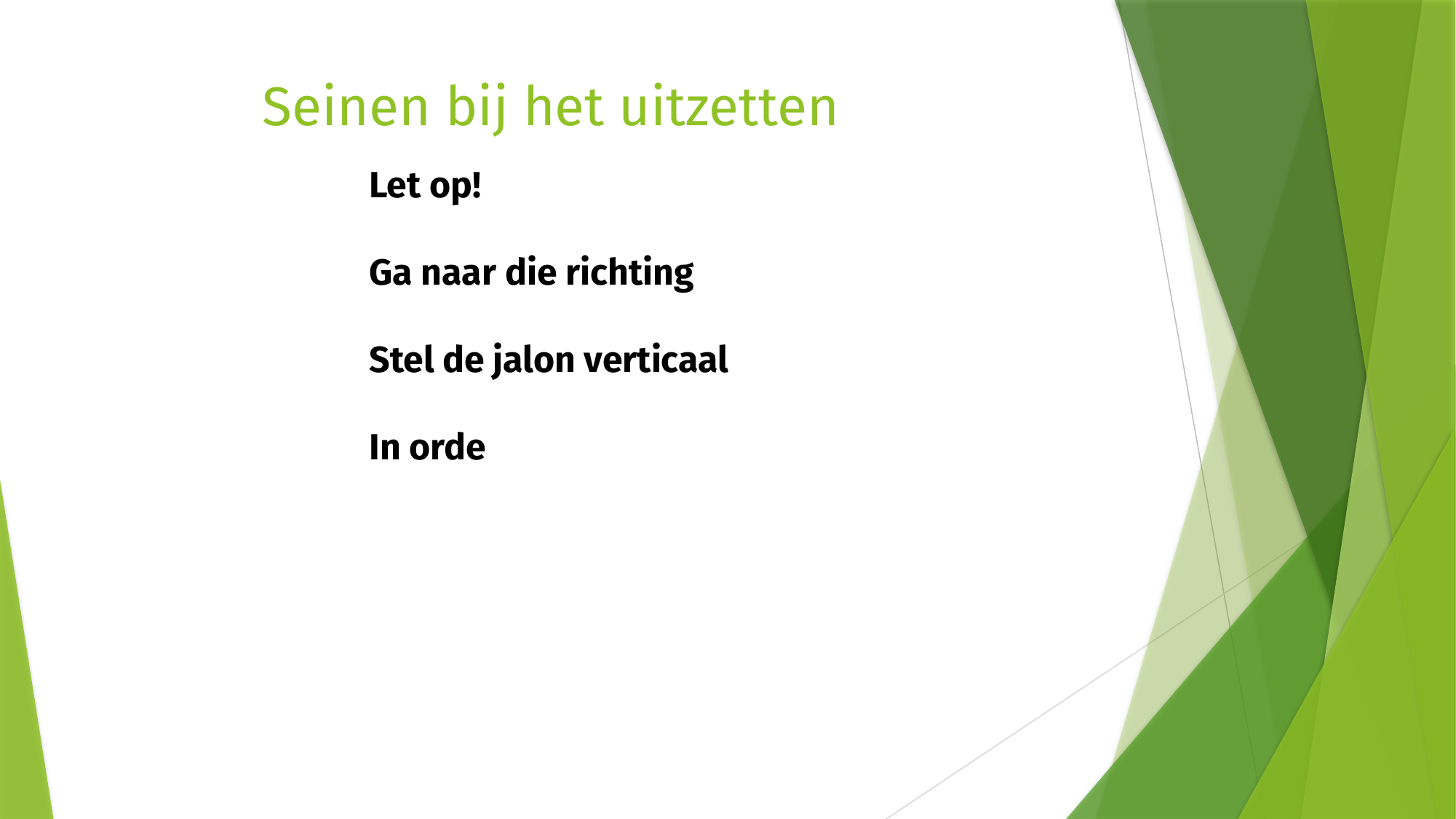

Seinen bij het uitzetten
Let op!

Ga naar die richting

Stel de jalon verticaal

In orde